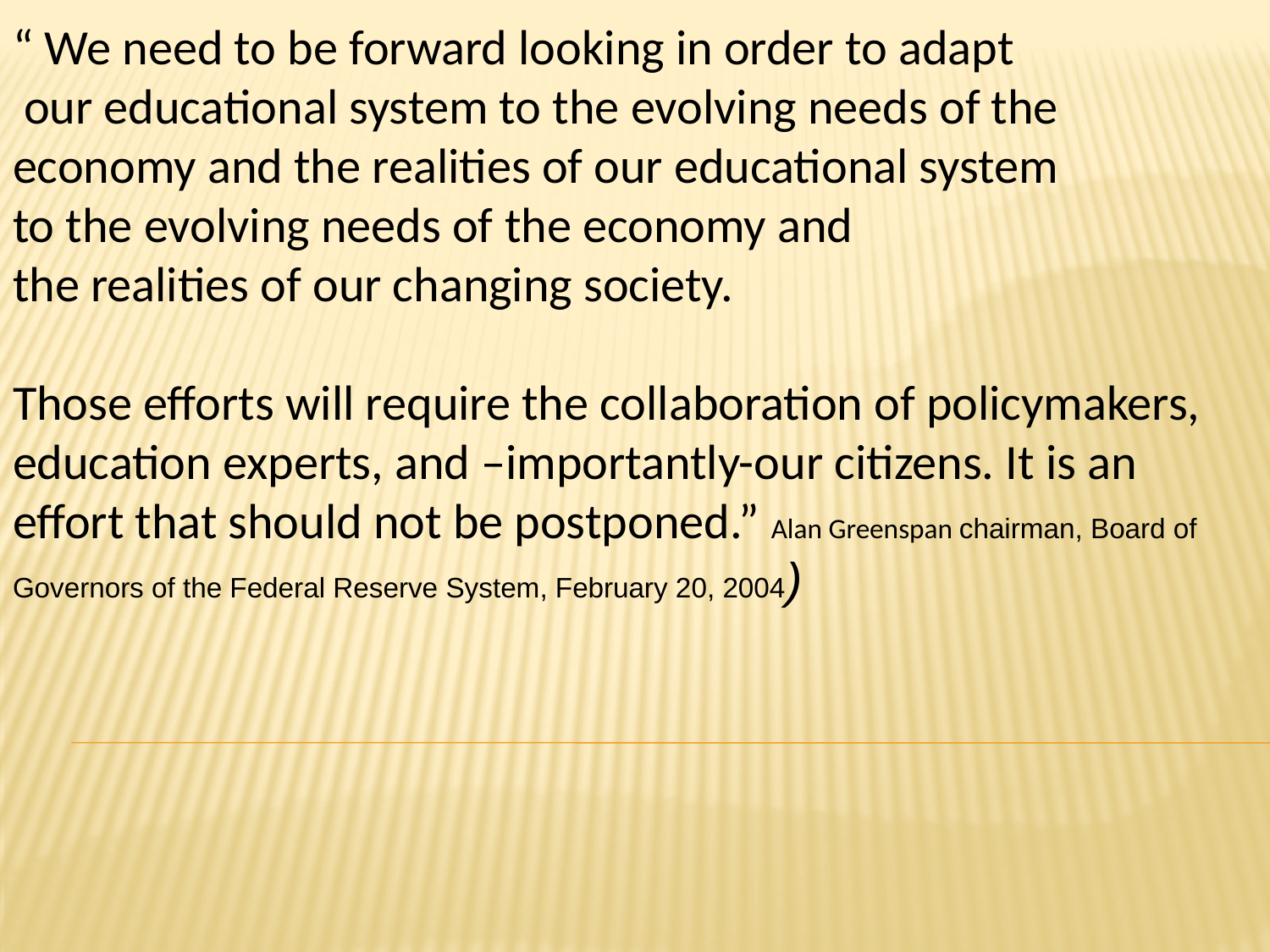

“ We need to be forward looking in order to adapt
 our educational system to the evolving needs of the economy and the realities of our educational system
to the evolving needs of the economy and
the realities of our changing society.

Those efforts will require the collaboration of policymakers, education experts, and –importantly-our citizens. It is an effort that should not be postponed.” Alan Greenspan chairman, Board of Governors of the Federal Reserve System, February 20, 2004)